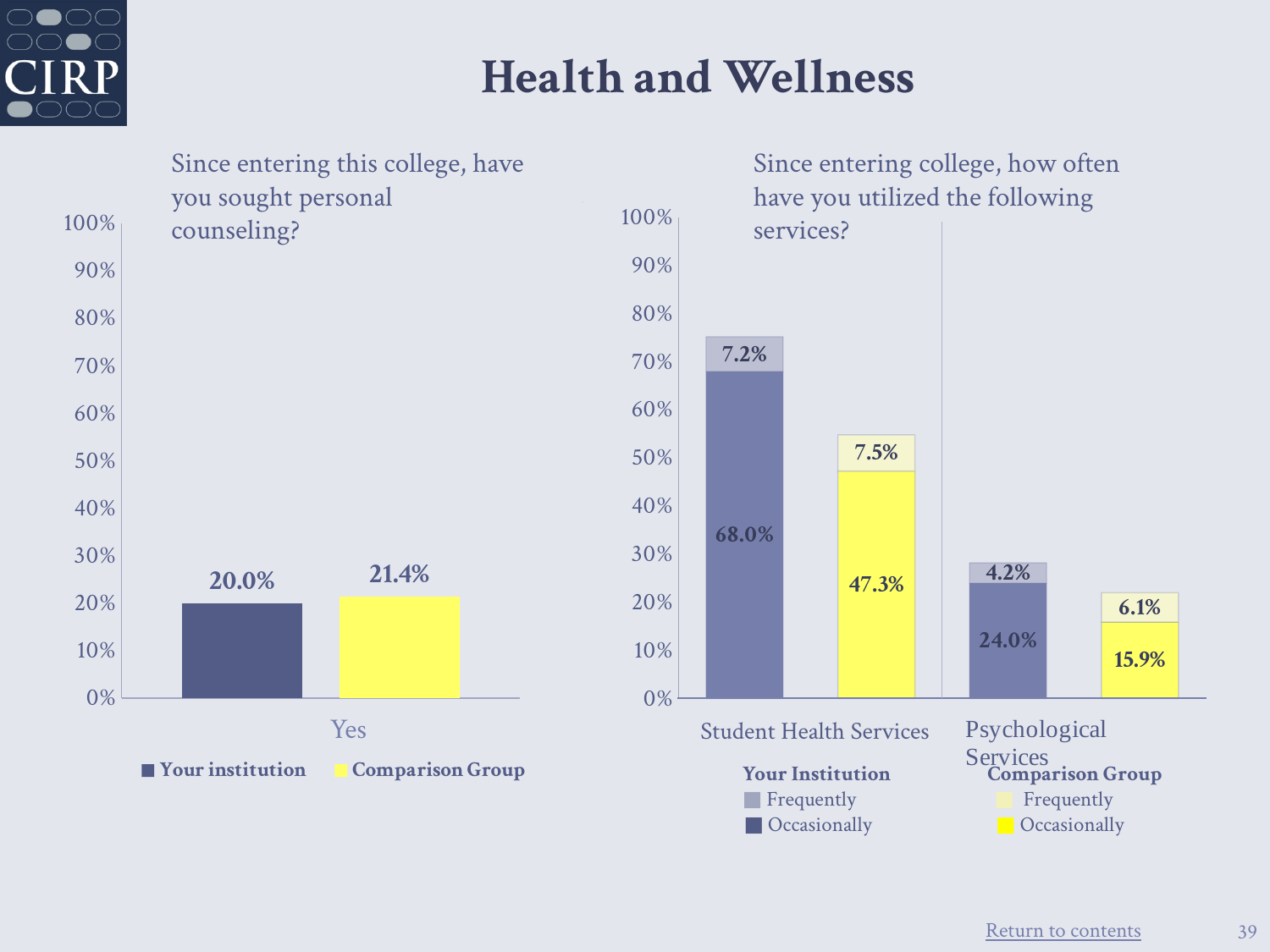

# Health and Wellness
Since entering this college, have you sought personal counseling?
Since entering college, how often have you utilized the following services?

### Chart

| Category | Your institution | Comparison Group |
|---|---|---|

### Chart

| Category | Occasionaly | Frequently |
|---|---|---|
| Student Health Services | 0.68 | 0.072 |
| comp | 0.473 | 0.075 |
| Psychological Services | 0.24 | 0.042 |
| comp | 0.159 | 0.061 |
Yes
Student Health Services
Your Institution
■ Frequently
■ Occasionally

Comparison Group
 ■  Frequently
■ Occasionally

39